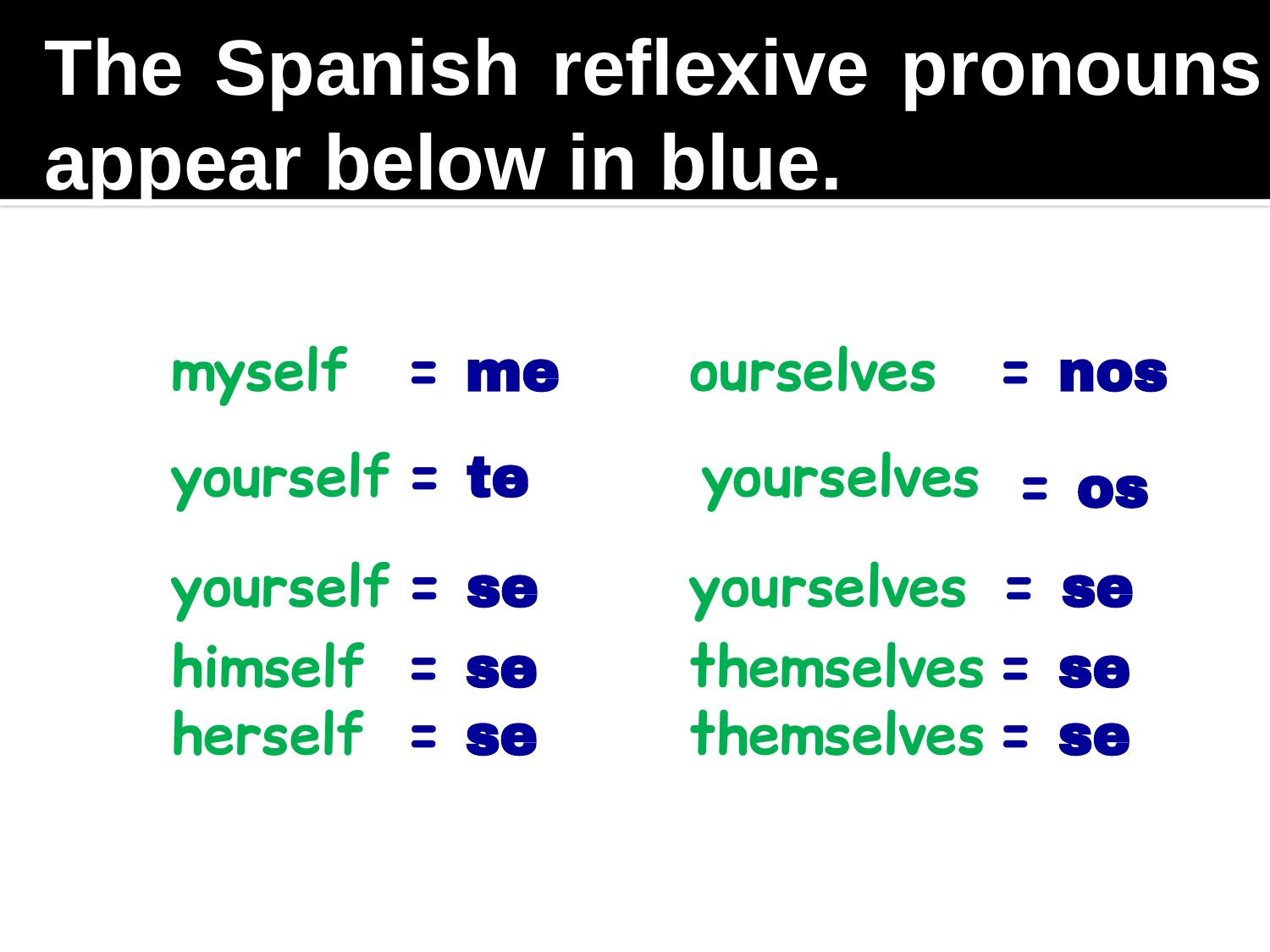

# The Spanish reflexive pronouns appear below in blue.

myself
= me
ourselves
= nos
yourself
= te
yourselves
= os
yourself
= se
yourselves
= se
himself
= se
themselves
= se
herself
= se
themselves
= se